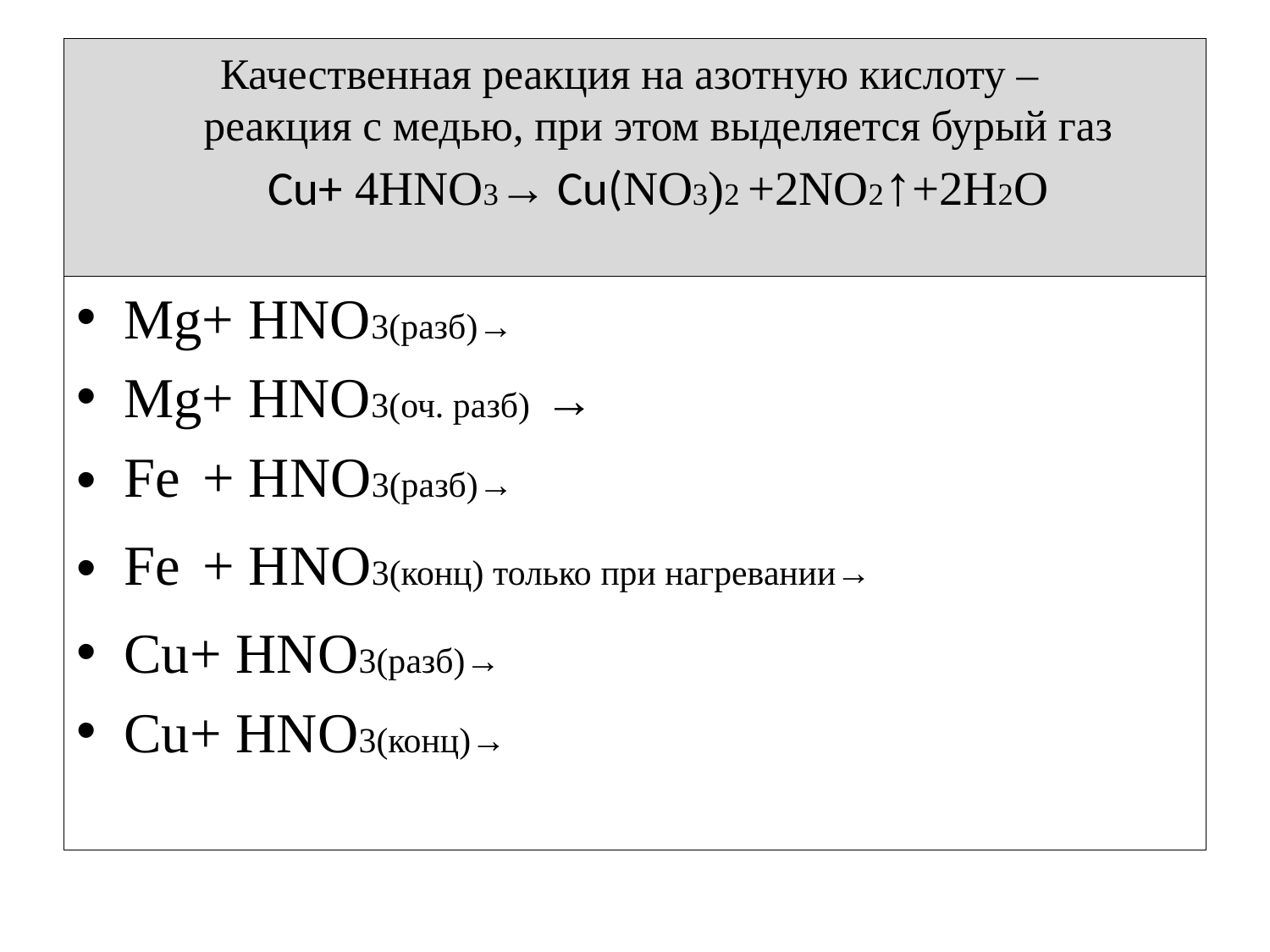

# Качественная реакция на азотную кислоту – реакция с медью, при этом выделяется бурый газ Cu+ 4HNO3→ Cu(NO3)2 +2NO2↑+2H2O
Mg+ HNO3(разб)→
Mg+ HNO3(оч. разб) →
Fe  + HNO3(разб)→
Fe  + HNO3(конц) только при нагревании→
Cu+ HNO3(разб)→
Cu+ HNO3(конц)→